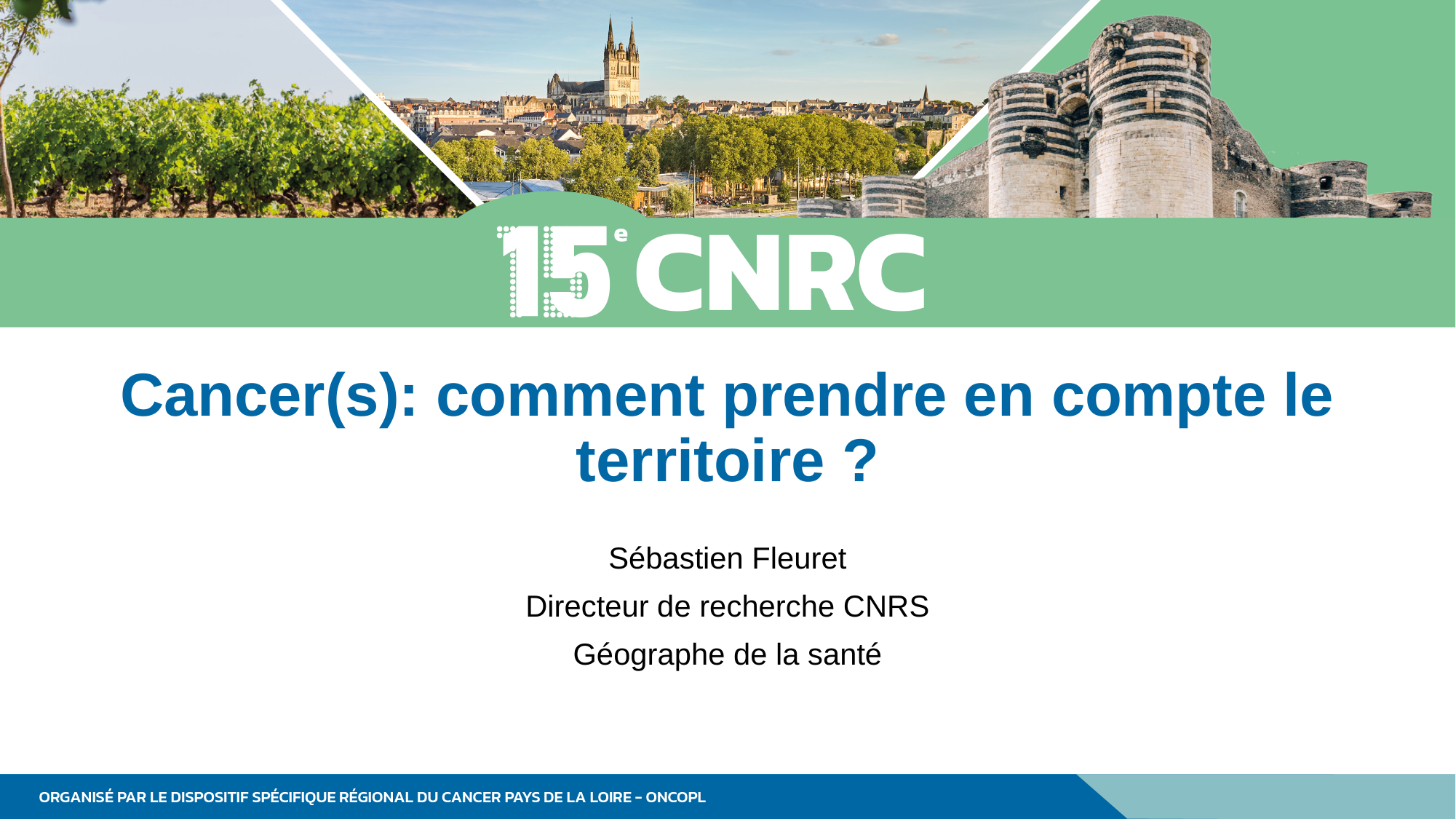

# Cancer(s): comment prendre en compte le territoire ?
Sébastien Fleuret
Directeur de recherche CNRS
Géographe de la santé